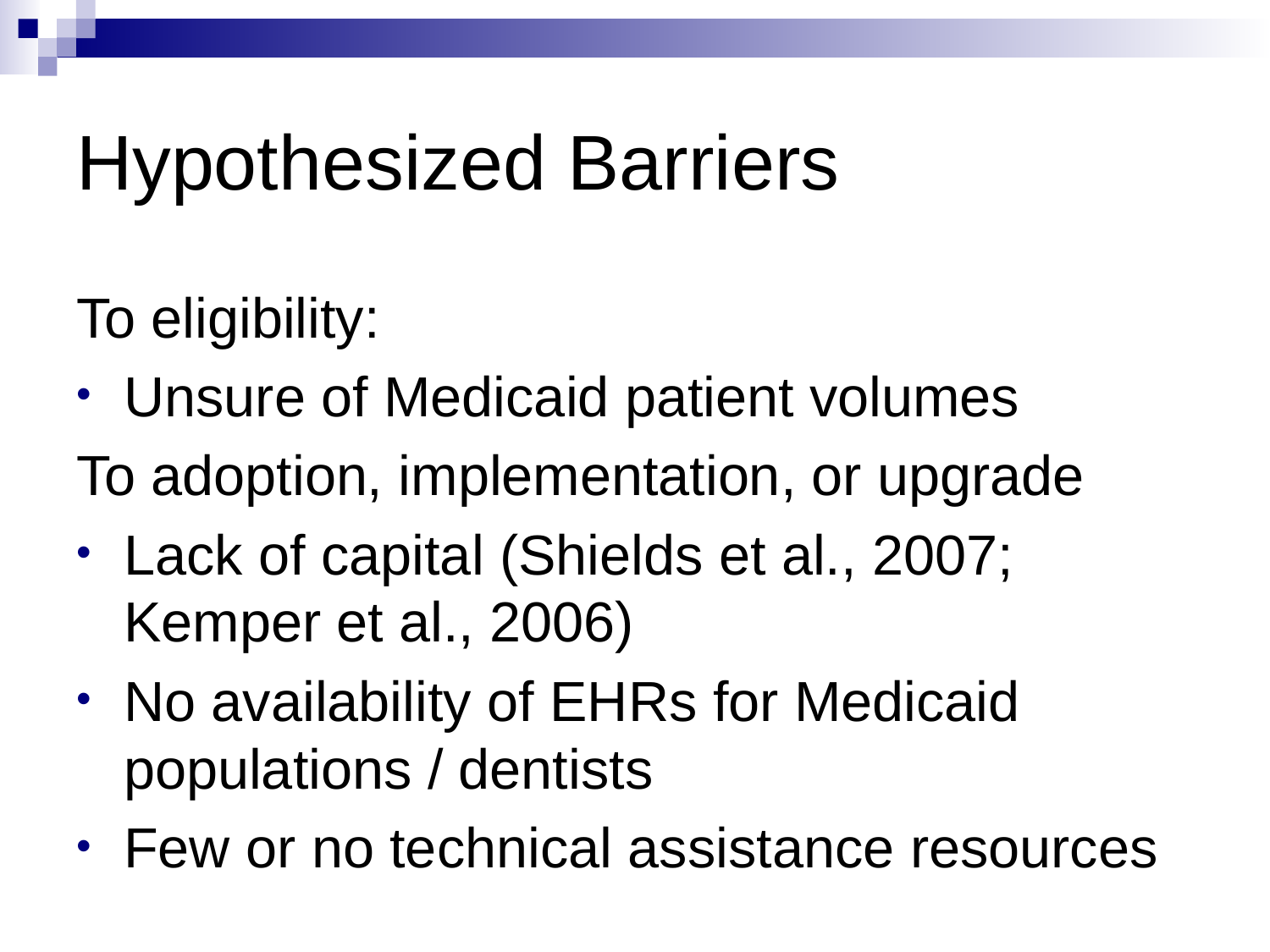

# Hypothesized Barriers
To eligibility:
Unsure of Medicaid patient volumes
To adoption, implementation, or upgrade
Lack of capital (Shields et al., 2007; Kemper et al., 2006)
No availability of EHRs for Medicaid populations / dentists
Few or no technical assistance resources